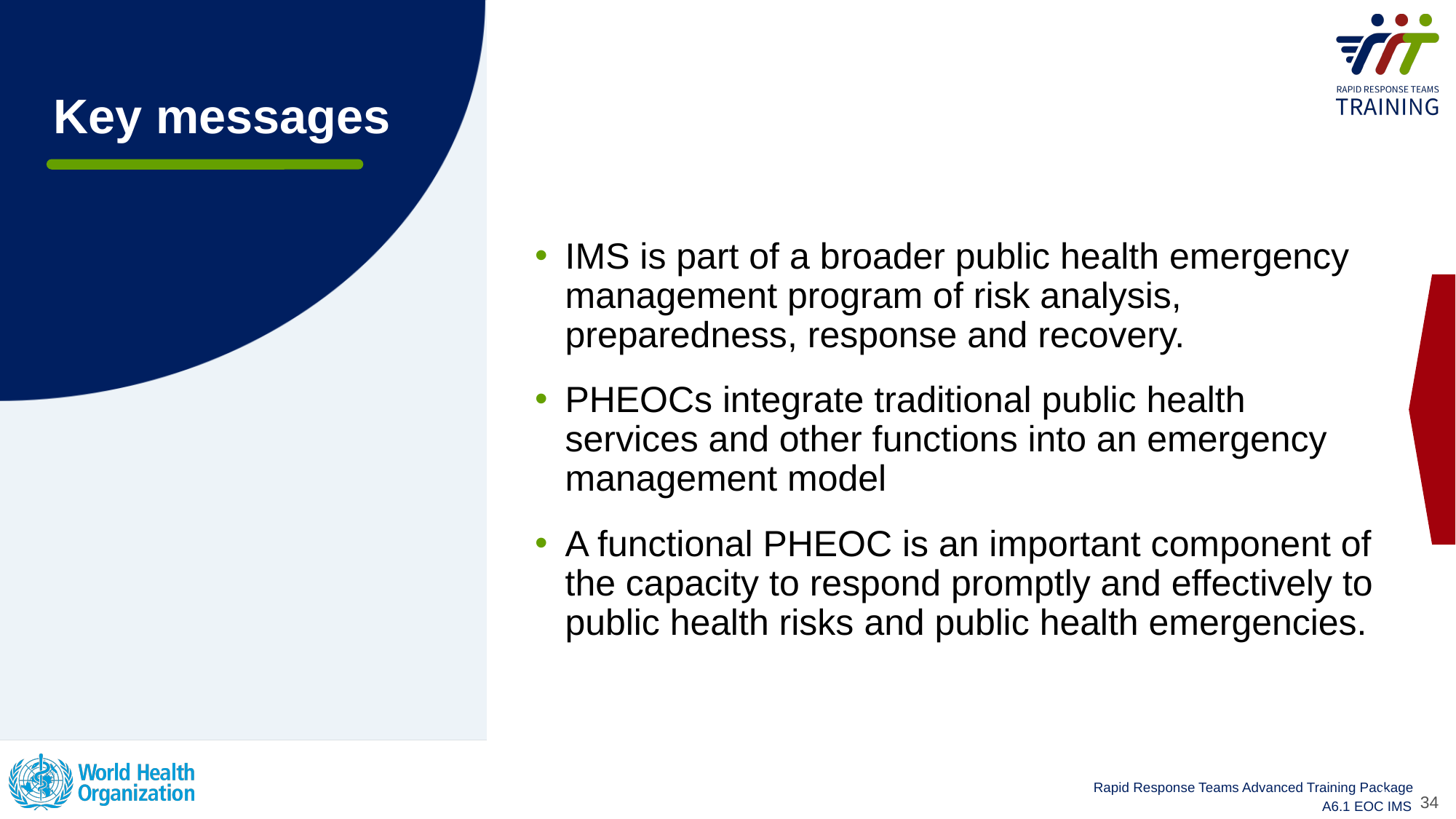

IMS is part of a broader public health emergency management program of risk analysis, preparedness, response and recovery.

PHEOCs integrate traditional public health services and other functions into an emergency management model

A functional PHEOC is an important component of the capacity to respond promptly and effectively to public health risks and public health emergencies.
34